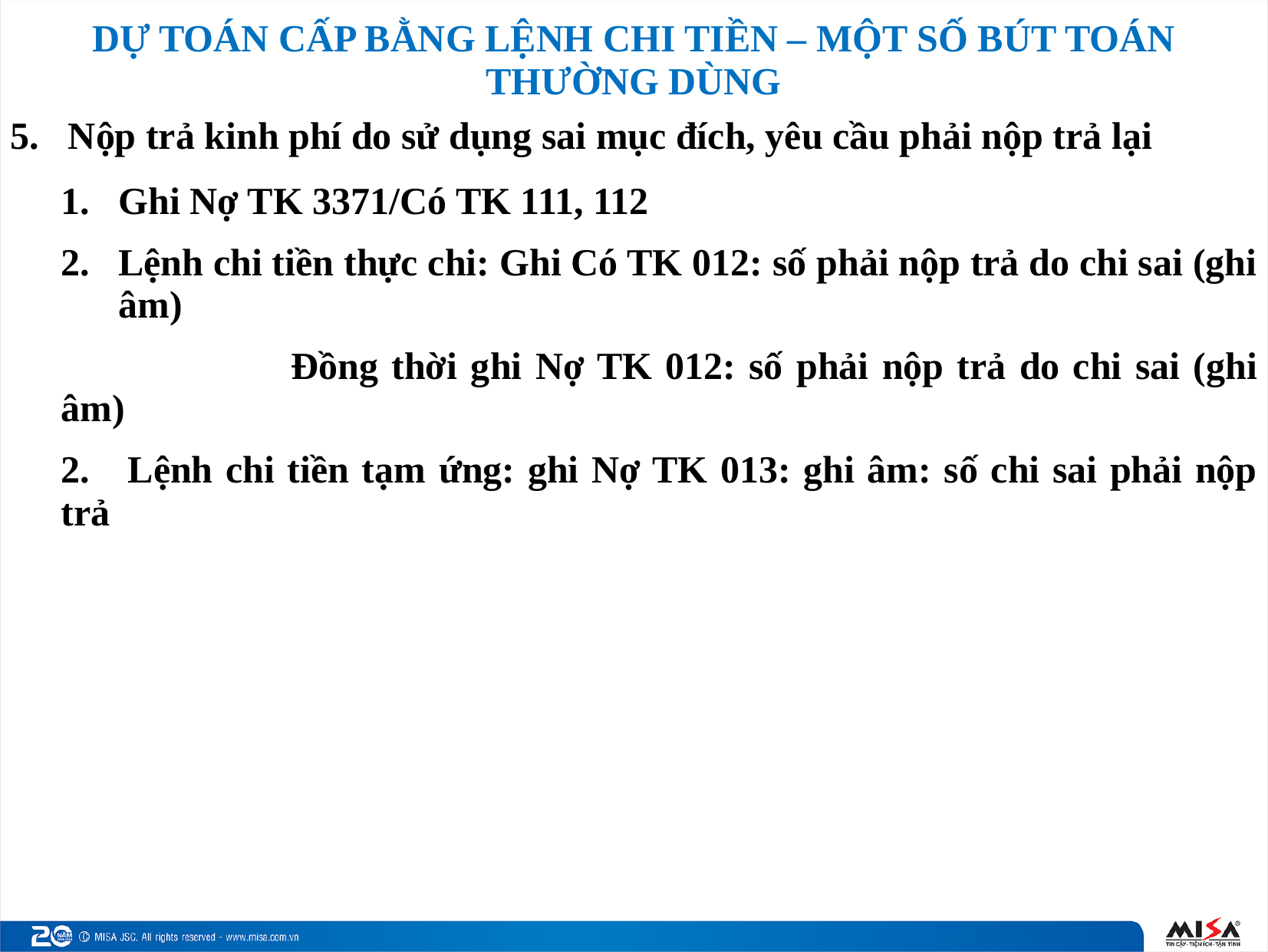

# DỰ TOÁN CẤP BẰNG LỆNH CHI TIỀN – MỘT SỐ BÚT TOÁN THƯỜNG DÙNG
Nộp trả kinh phí do sử dụng sai mục đích, yêu cầu phải nộp trả lại
Ghi Nợ TK 3371/Có TK 111, 112
Lệnh chi tiền thực chi: Ghi Có TK 012: số phải nộp trả do chi sai (ghi âm)
		Đồng thời ghi Nợ TK 012: số phải nộp trả do chi sai (ghi âm)
2.   Lệnh chi tiền tạm ứng: ghi Nợ TK 013: ghi âm: số chi sai phải nộp trả